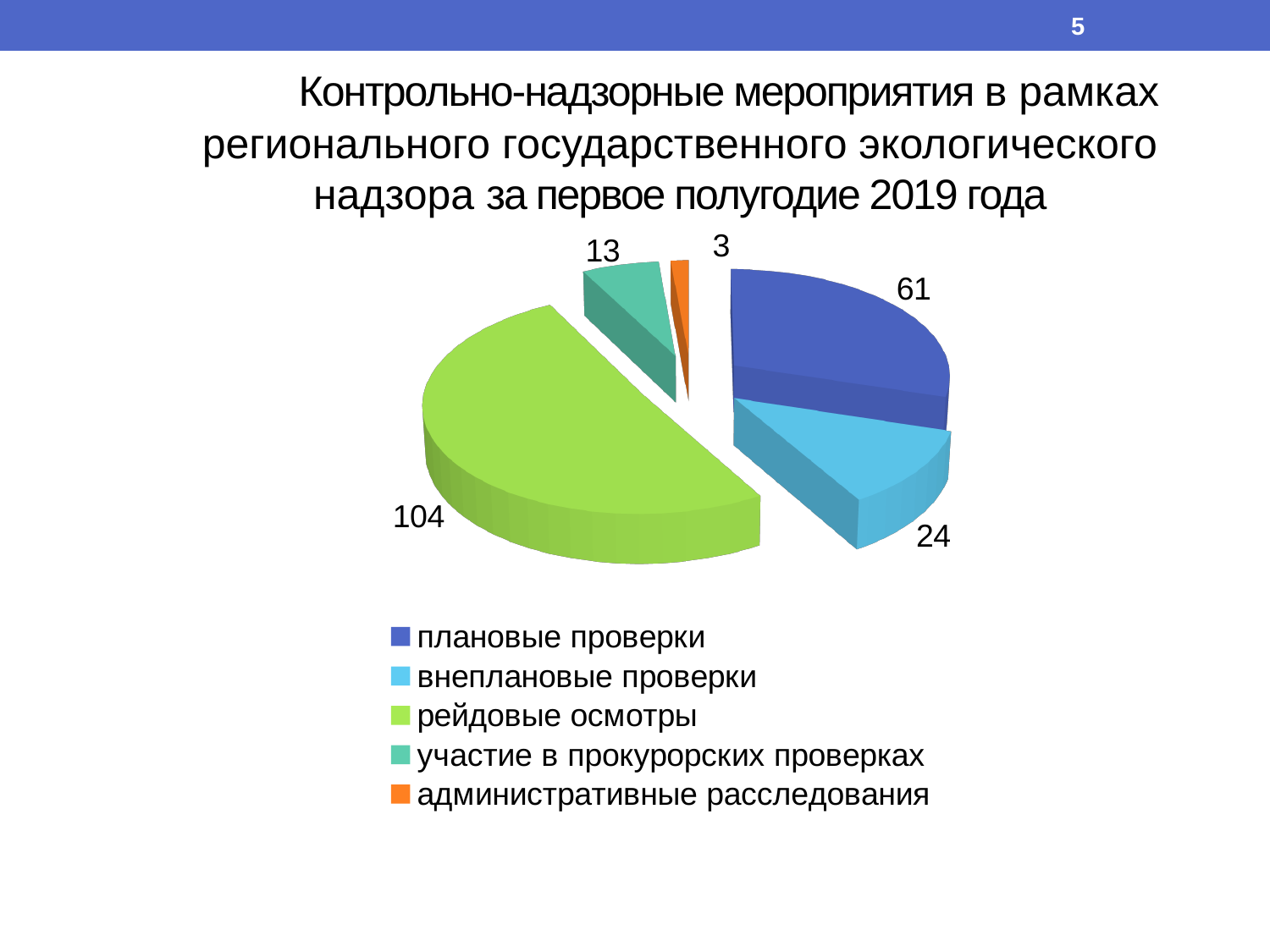

5
        Контрольно-надзорные мероприятия в рамках регионального государственного экологического надзора за первое полугодие 2019 года

[unsupported chart]